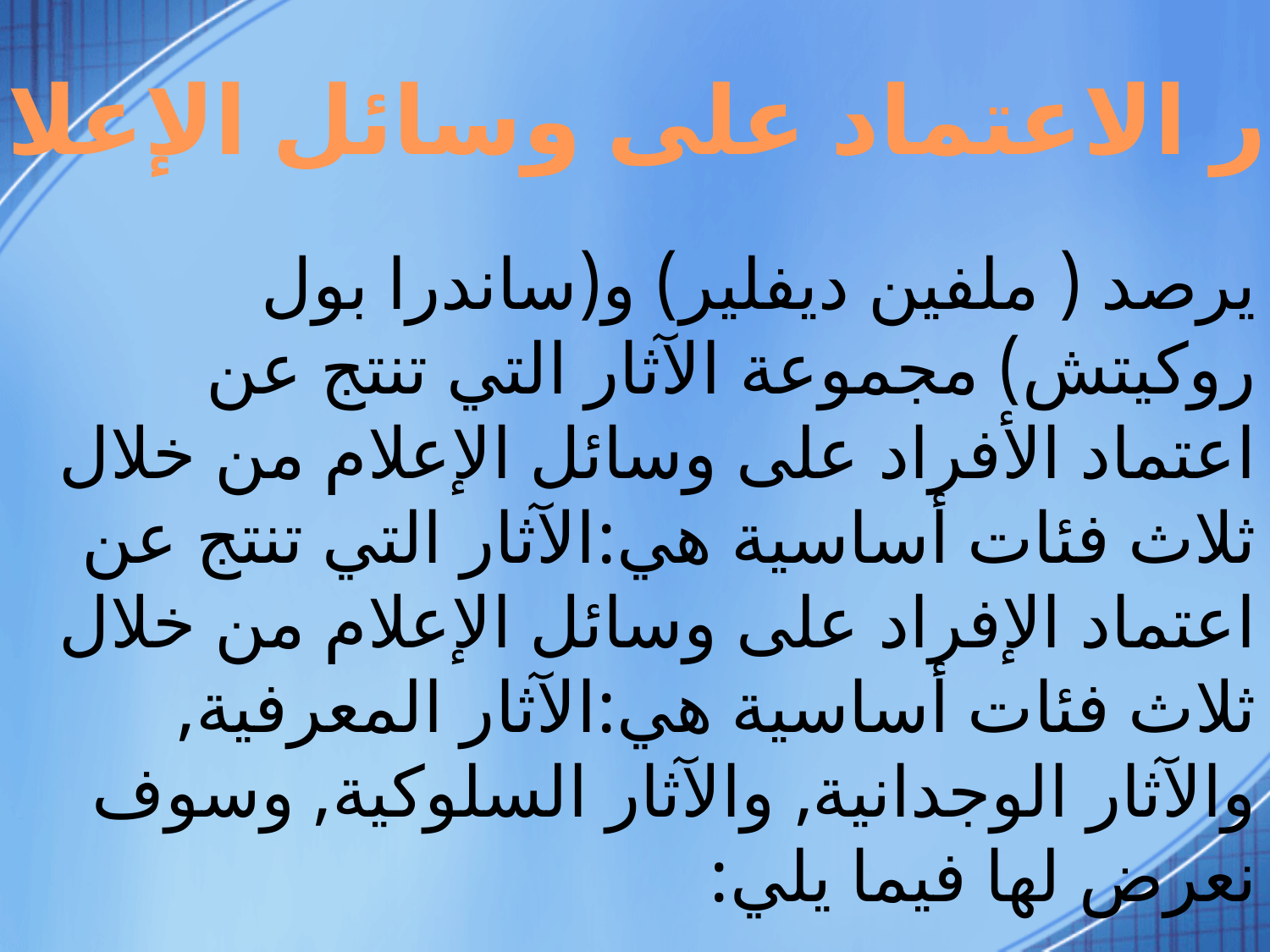

آثار الاعتماد على وسائل الإعلام:
يرصد ( ملفين ديفلير) و(ساندرا بول روكيتش) مجموعة الآثار التي تنتج عن اعتماد الأفراد على وسائل الإعلام من خلال ثلاث فئات أساسية هي:الآثار التي تنتج عن اعتماد الإفراد على وسائل الإعلام من خلال ثلاث فئات أساسية هي:الآثار المعرفية, والآثار الوجدانية, والآثار السلوكية, وسوف نعرض لها فيما يلي: